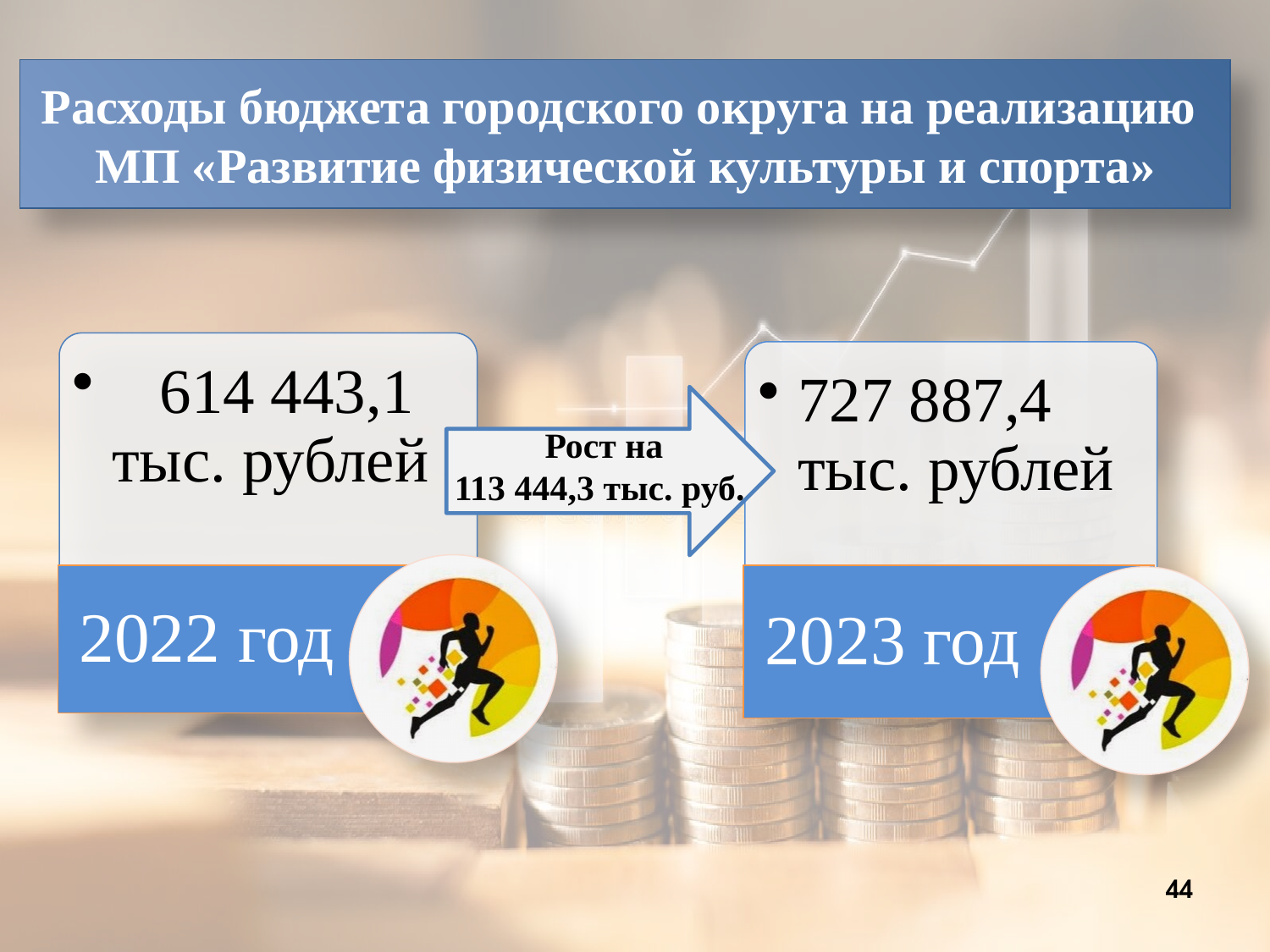

Расходы бюджета городского округа на реализацию
МП «Развитие физической культуры и спорта»
   614 443,1 тыс. рублей
2022 год
727 887,4 тыс. рублей
2023 год

  Рост на
 113 444,3 тыс. руб.
44